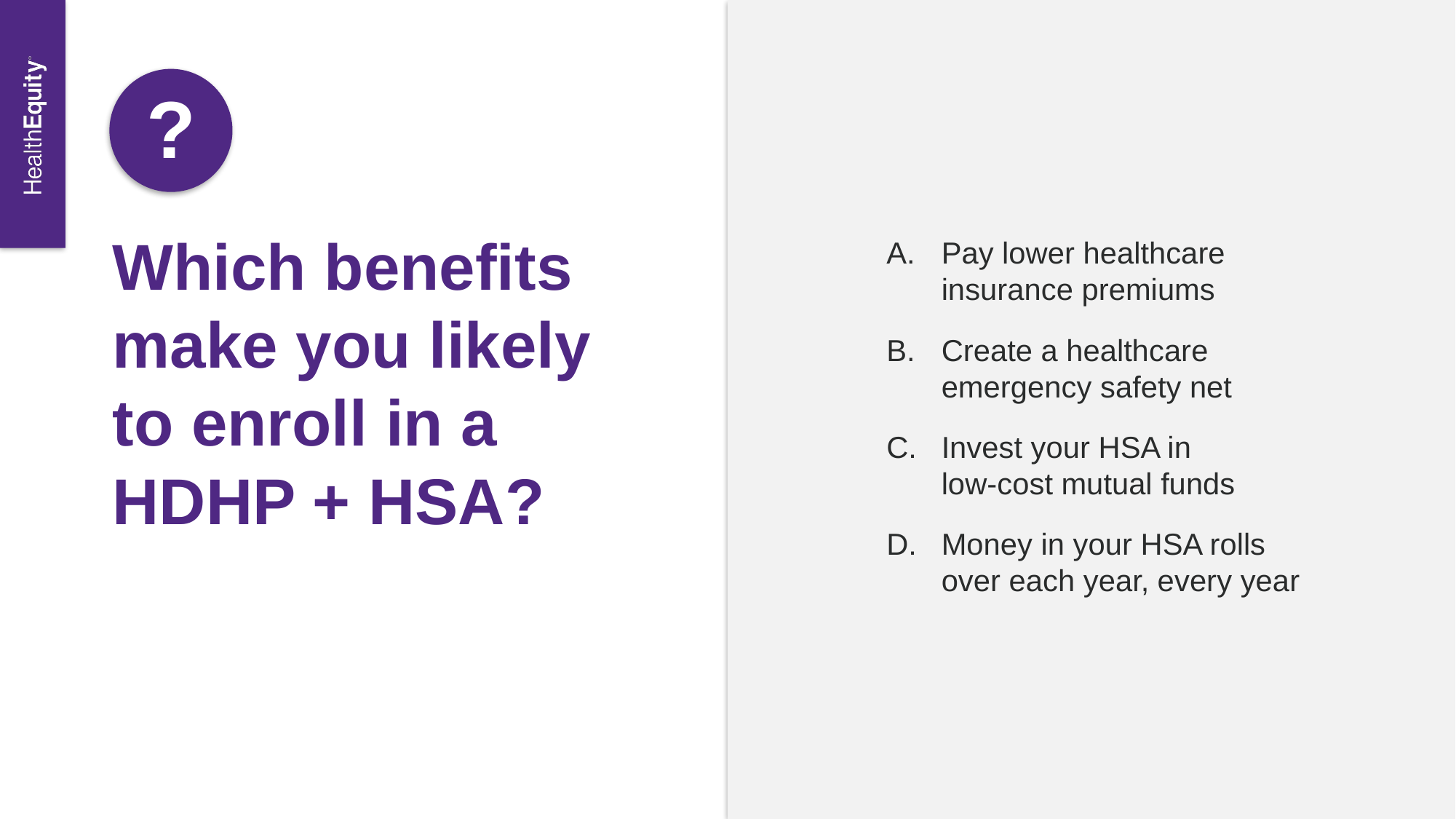

?
Which benefits make you likely
to enroll in a HDHP + HSA?
Pay lower healthcare insurance premiums
Create a healthcare emergency safety net
Invest your HSA in
low-cost mutual funds
Money in your HSA rolls
over each year, every year